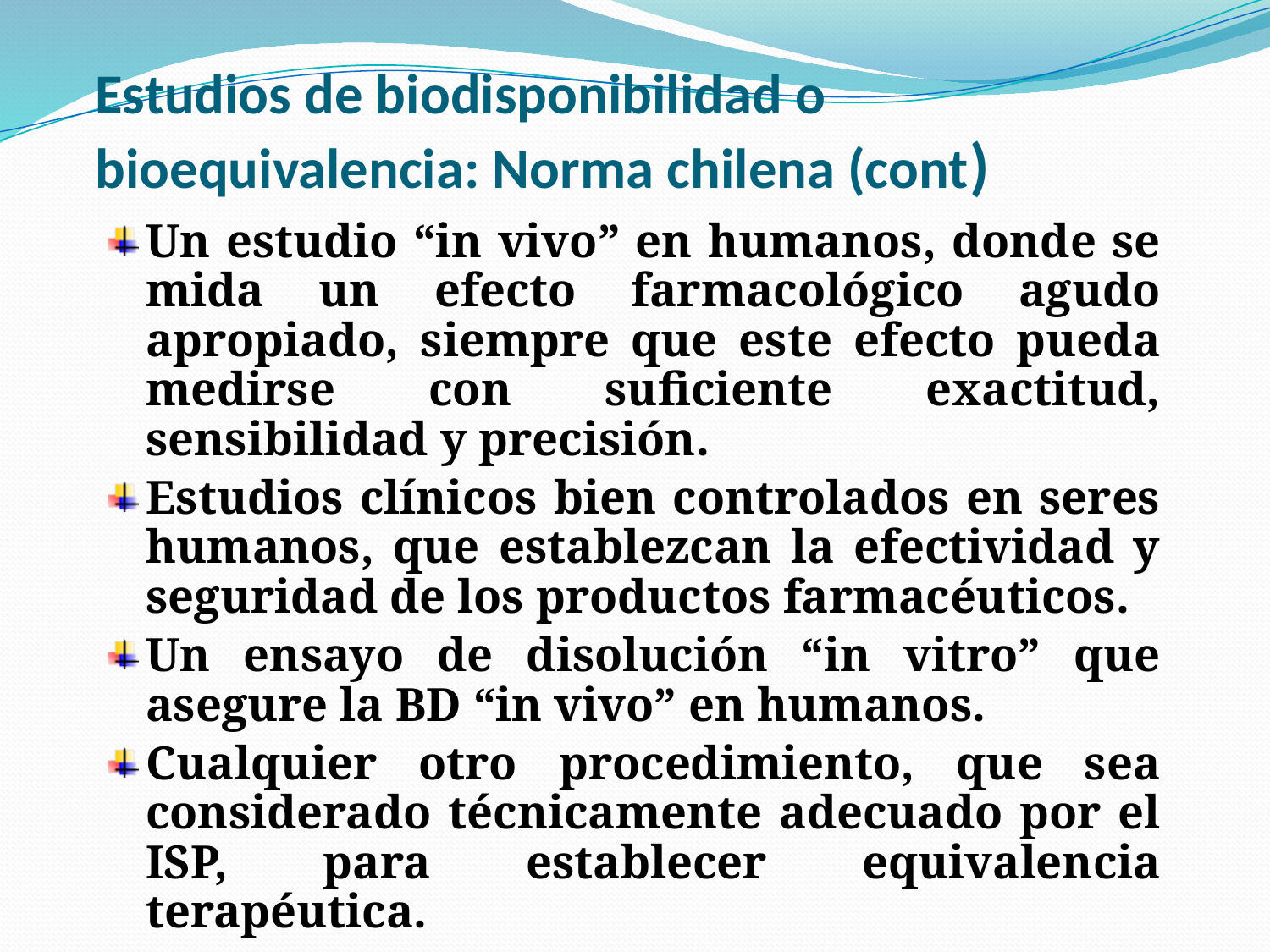

# Estudios de biodisponibilidad o bioequivalencia: Norma chilena (cont)
Un estudio “in vivo” en humanos, donde se mida un efecto farmacológico agudo apropiado, siempre que este efecto pueda medirse con suficiente exactitud, sensibilidad y precisión.
Estudios clínicos bien controlados en seres humanos, que establezcan la efectividad y seguridad de los productos farmacéuticos.
Un ensayo de disolución “in vitro” que asegure la BD “in vivo” en humanos.
Cualquier otro procedimiento, que sea considerado técnicamente adecuado por el ISP, para establecer equivalencia terapéutica.